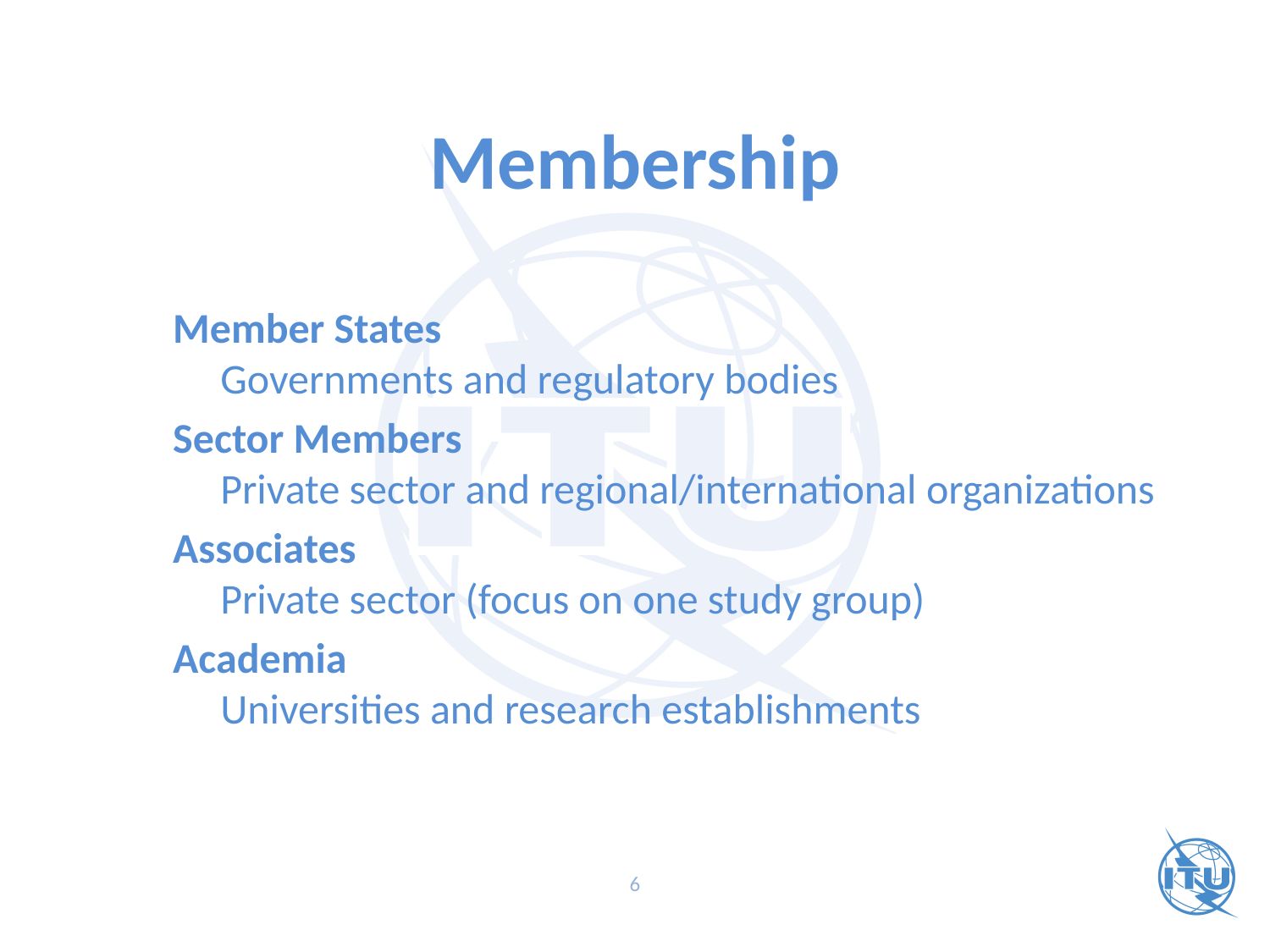

# Membership
Member States
Governments and regulatory bodies
Sector Members
Private sector and regional/international organizations
Associates
Private sector (focus on one study group)
Academia
Universities and research establishments
6